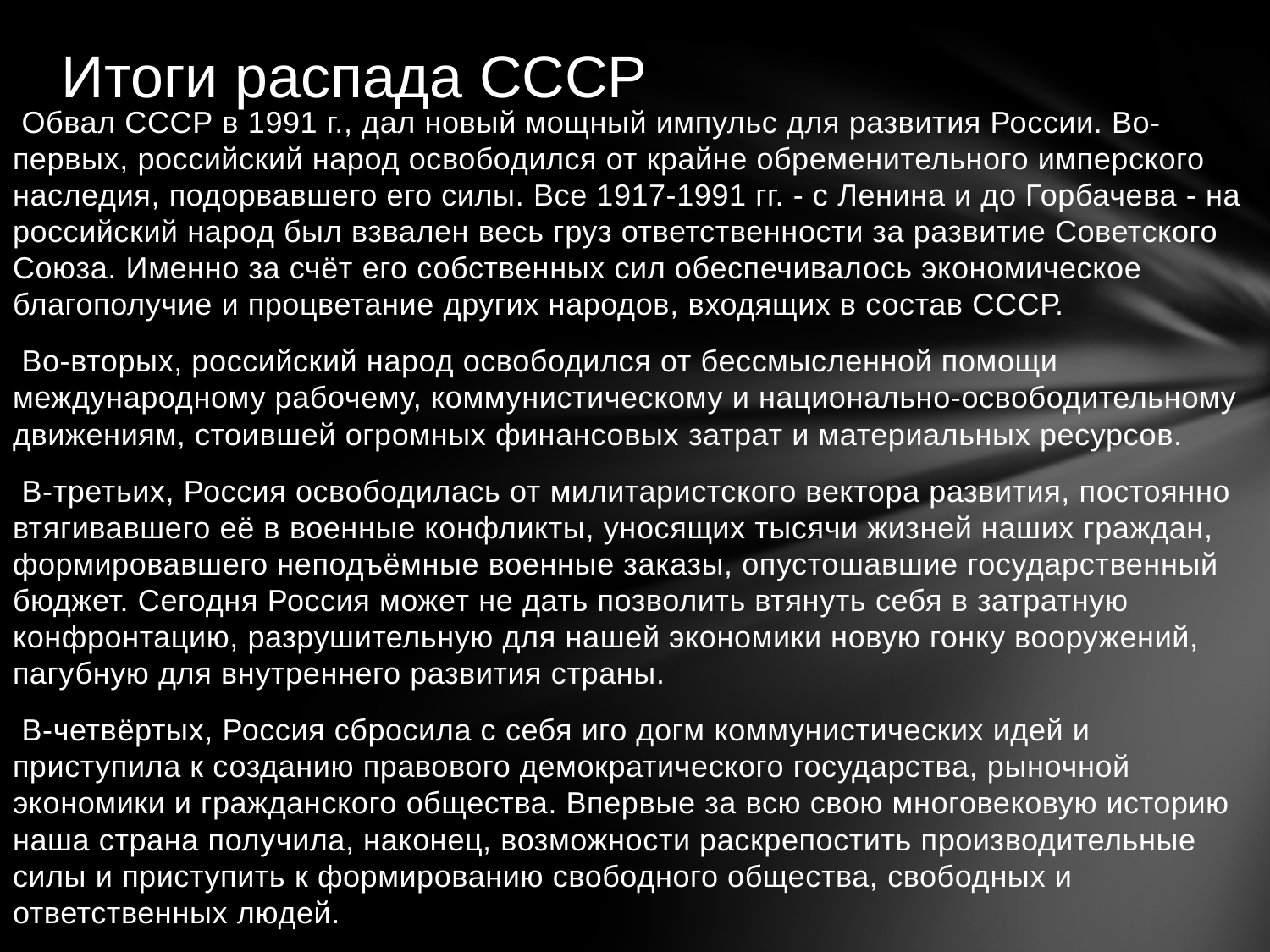

# Итоги распада СССР
 Обвал СССР в 1991 г., дал новый мощный импульс для развития России. Во-первых, российский народ освободился от крайне обременительного имперского наследия, подорвавшего его силы. Все 1917-1991 гг. - с Ленина и до Горбачева - на российский народ был взвален весь груз ответственности за развитие Советского Союза. Именно за счёт его собственных сил обеспечивалось экономическое благополучие и процветание других народов, входящих в состав СССР.
 Во-вторых, российский народ освободился от бессмысленной помощи международному рабочему, коммунистическому и национально-освободительному движениям, стоившей огромных финансовых затрат и материальных ресурсов.
 В-третьих, Россия освободилась от милитаристского вектора развития, постоянно втягивавшего её в военные конфликты, уносящих тысячи жизней наших граждан, формировавшего неподъёмные военные заказы, опустошавшие государственный бюджет. Сегодня Россия может не дать позволить втянуть себя в затратную конфронтацию, разрушительную для нашей экономики новую гонку вооружений, пагубную для внутреннего развития страны.
 В-четвёртых, Россия сбросила с себя иго догм коммунистических идей и приступила к созданию правового демократического государства, рыночной экономики и гражданского общества. Впервые за всю свою многовековую историю наша страна получила, наконец, возможности раскрепостить производительные силы и приступить к формированию свободного общества, свободных и ответственных людей.